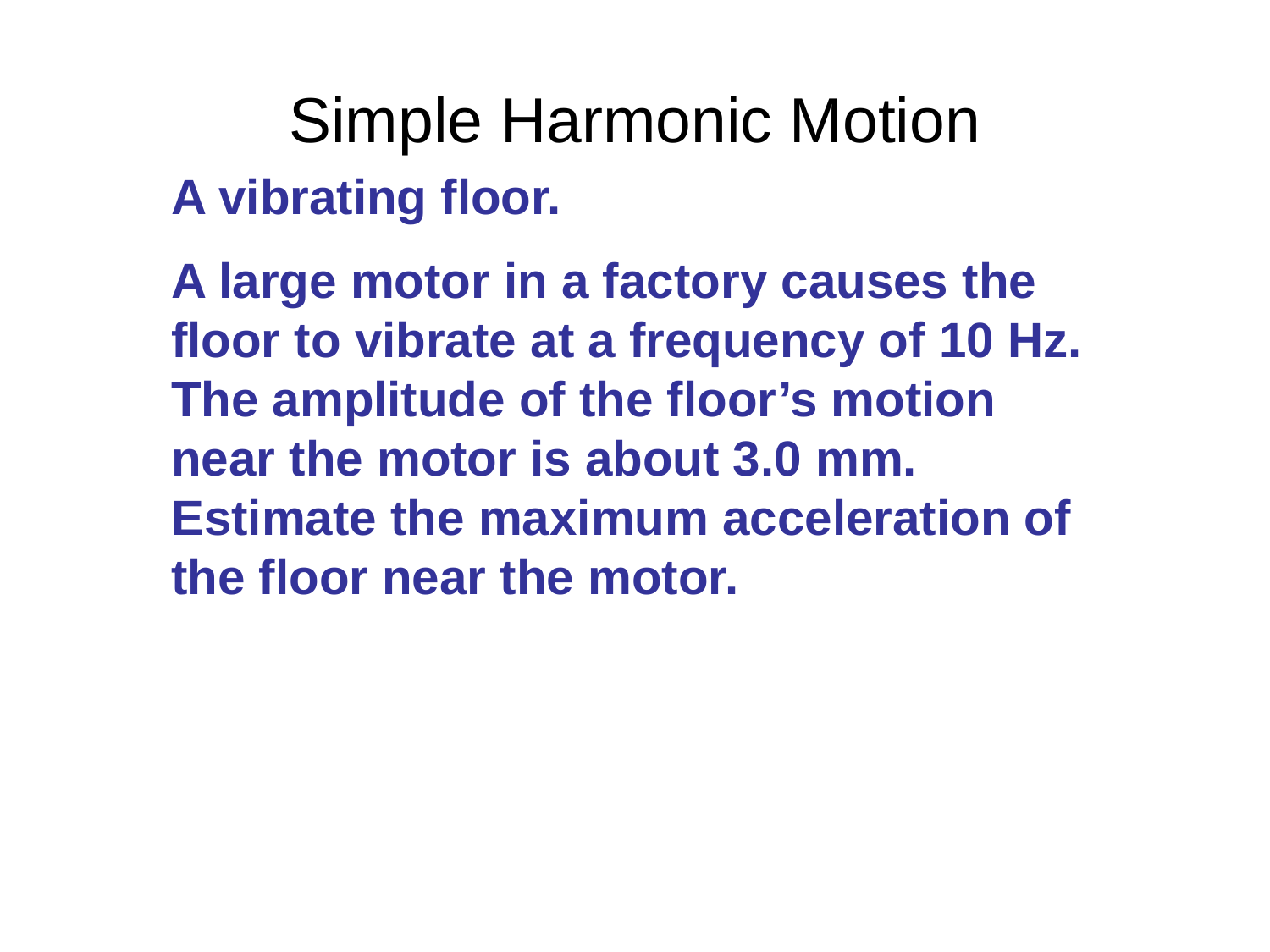

# Simple Harmonic Motion
A vibrating floor.
A large motor in a factory causes the floor to vibrate at a frequency of 10 Hz. The amplitude of the floor’s motion near the motor is about 3.0 mm. Estimate the maximum acceleration of the floor near the motor.